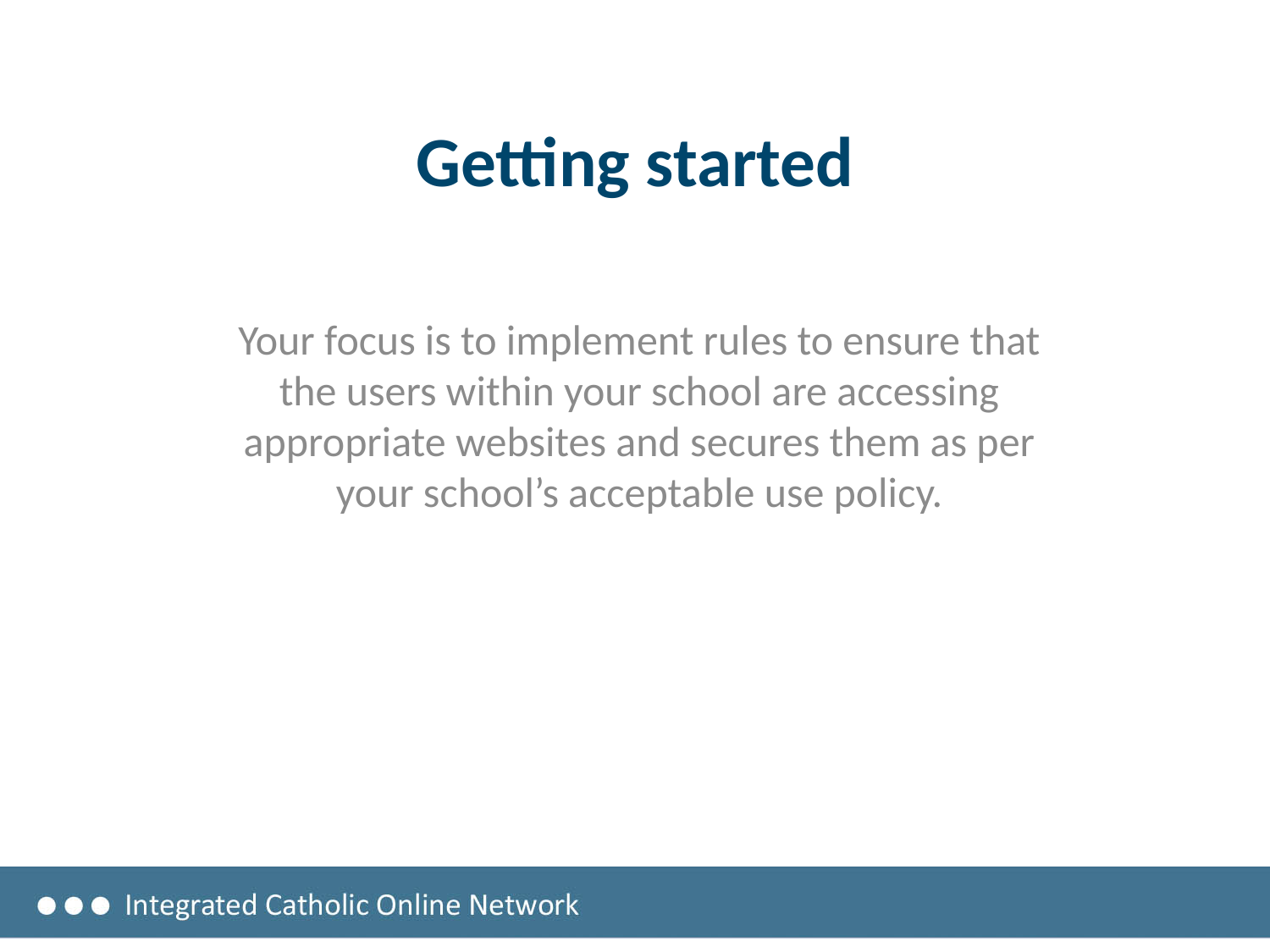

# Getting started
Your focus is to implement rules to ensure that the users within your school are accessing appropriate websites and secures them as per your school’s acceptable use policy.